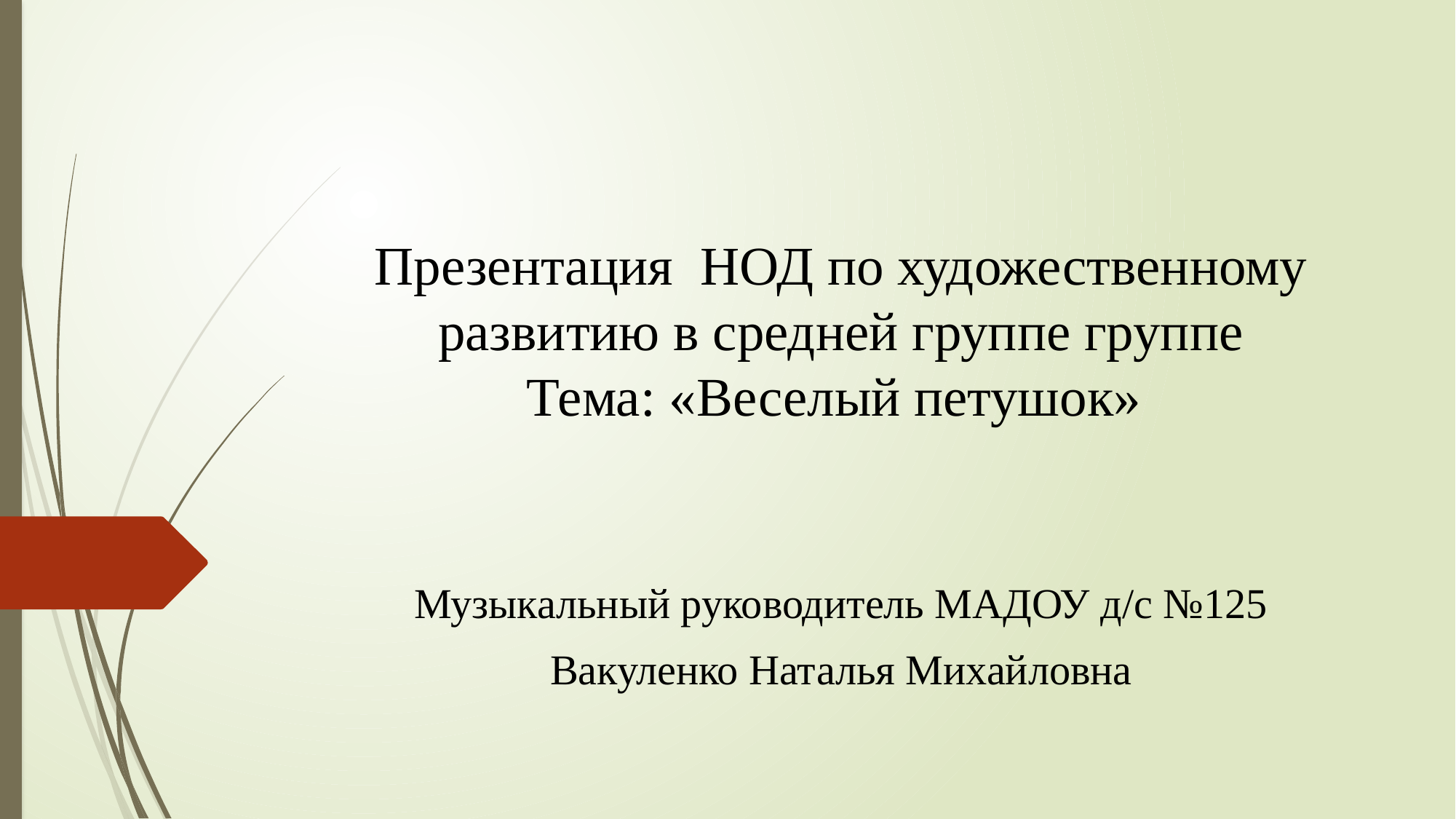

# Презентация  НОД по художественному развитию в средней группе группе Тема: «Веселый петушок»
Музыкальный руководитель МАДОУ д/с №125
Вакуленко Наталья Михайловна